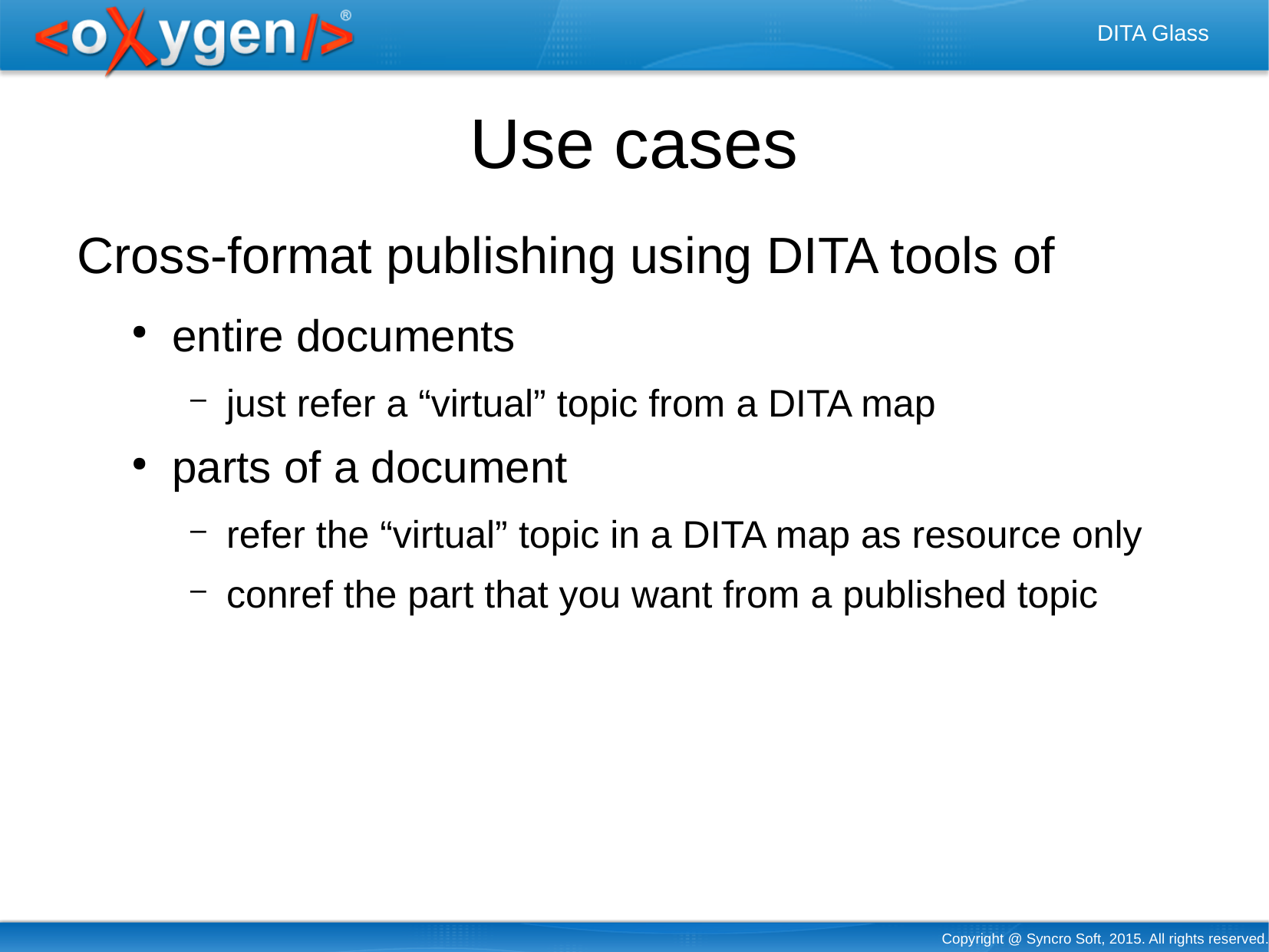

Use cases
Cross-format publishing using DITA tools of
entire documents
just refer a “virtual” topic from a DITA map
parts of a document
refer the “virtual” topic in a DITA map as resource only
conref the part that you want from a published topic